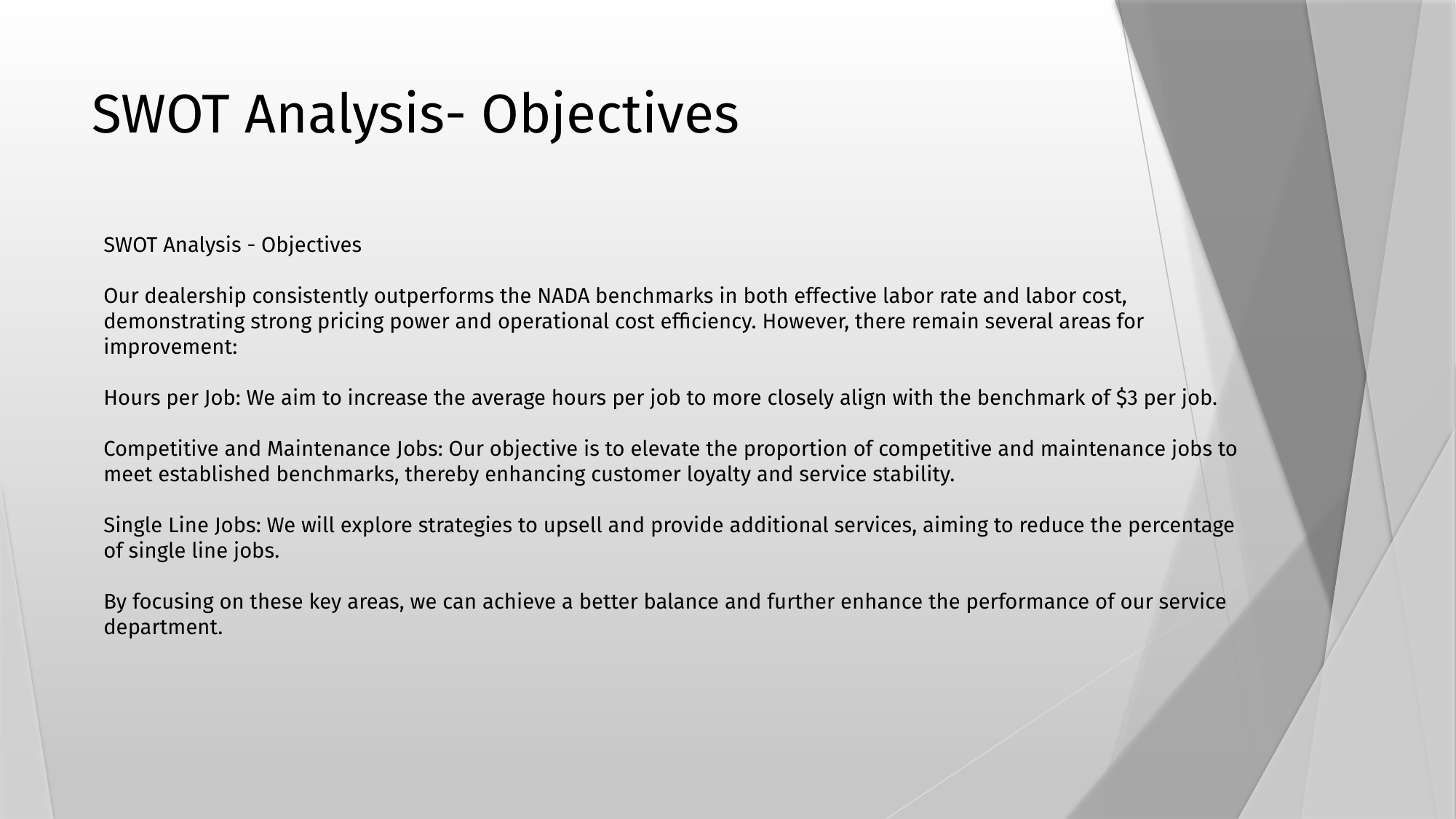

# SWOT Analysis- Objectives

SWOT Analysis - Objectives

Our dealership consistently outperforms the NADA benchmarks in both effective labor rate and labor cost, demonstrating strong pricing power and operational cost efficiency. However, there remain several areas for improvement:

Hours per Job: We aim to increase the average hours per job to more closely align with the benchmark of $3 per job.

Competitive and Maintenance Jobs: Our objective is to elevate the proportion of competitive and maintenance jobs to meet established benchmarks, thereby enhancing customer loyalty and service stability.

Single Line Jobs: We will explore strategies to upsell and provide additional services, aiming to reduce the percentage of single line jobs.

By focusing on these key areas, we can achieve a better balance and further enhance the performance of our service department.